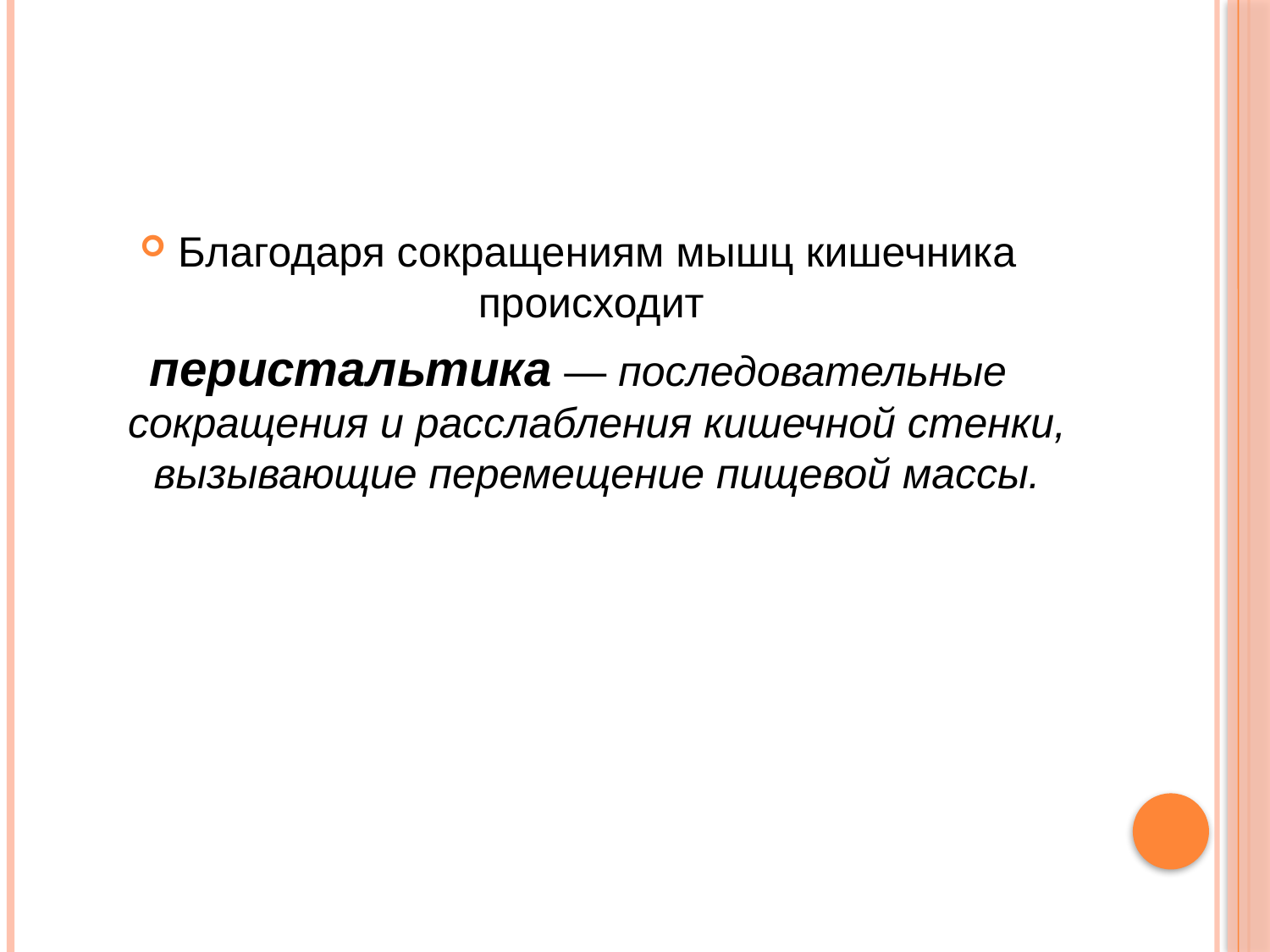

Благодаря сокращениям мышц кишечника происходит
перистальтика — последовательные сокращения и расслабления кишечной стенки, вызывающие перемещение пищевой массы.